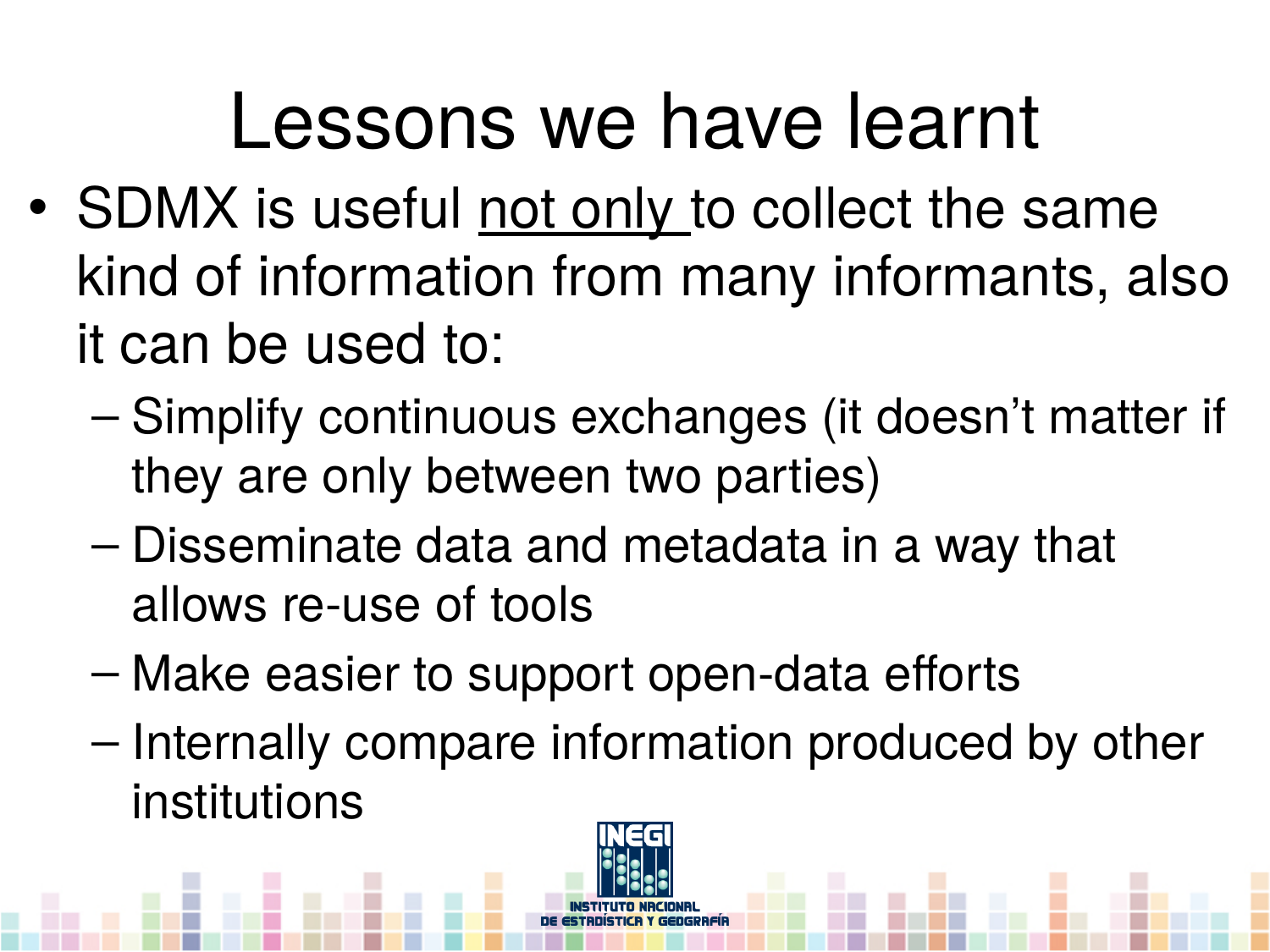

# Lessons we have learnt
SDMX is useful not only to collect the same kind of information from many informants, also it can be used to:
Simplify continuous exchanges (it doesn’t matter if they are only between two parties)
Disseminate data and metadata in a way that allows re-use of tools
Make easier to support open-data efforts
Internally compare information produced by other institutions